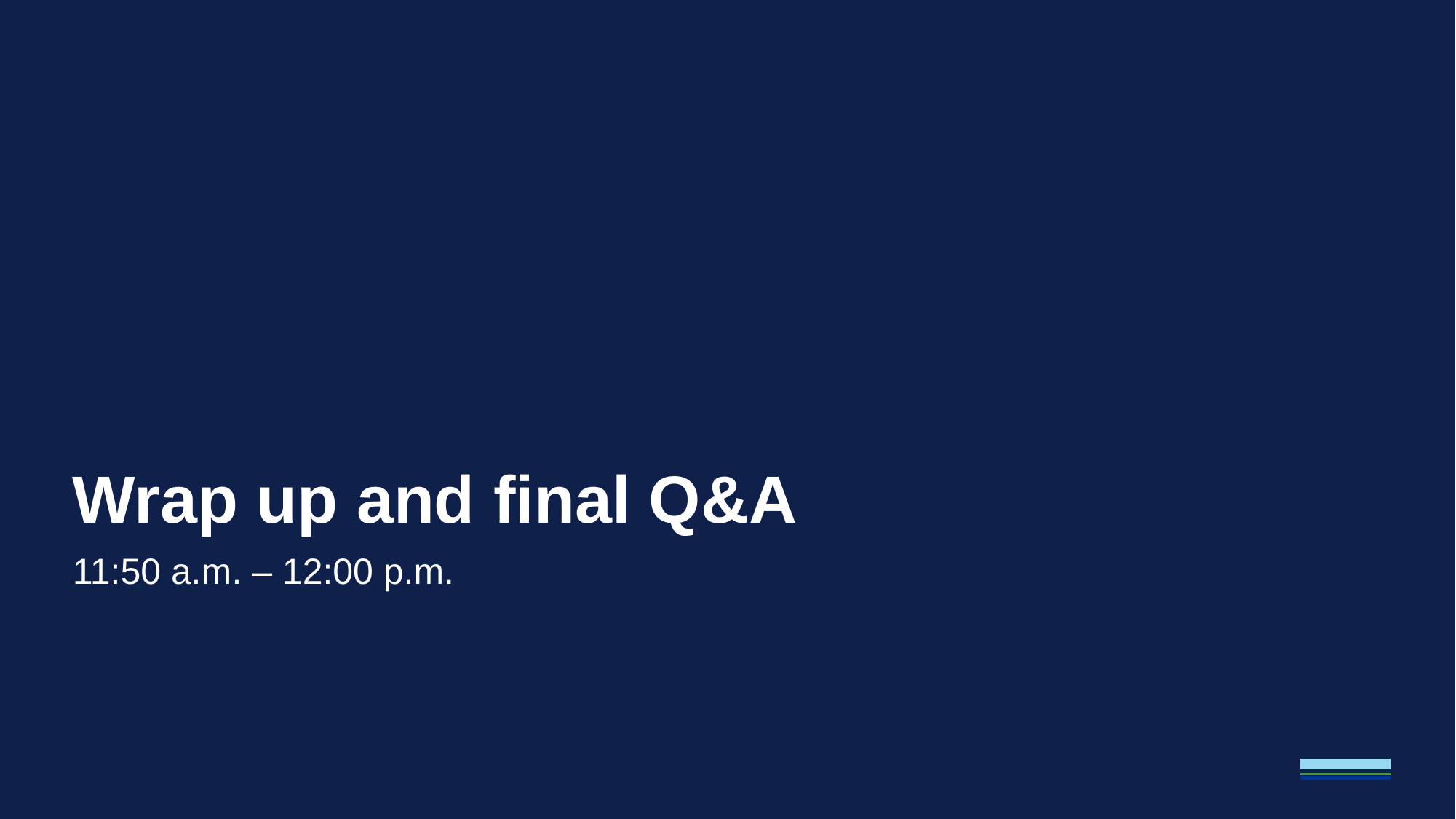

# Wrap up and final Q&A
11:50 a.m. – 12:00 p.m.

32
DRAFT